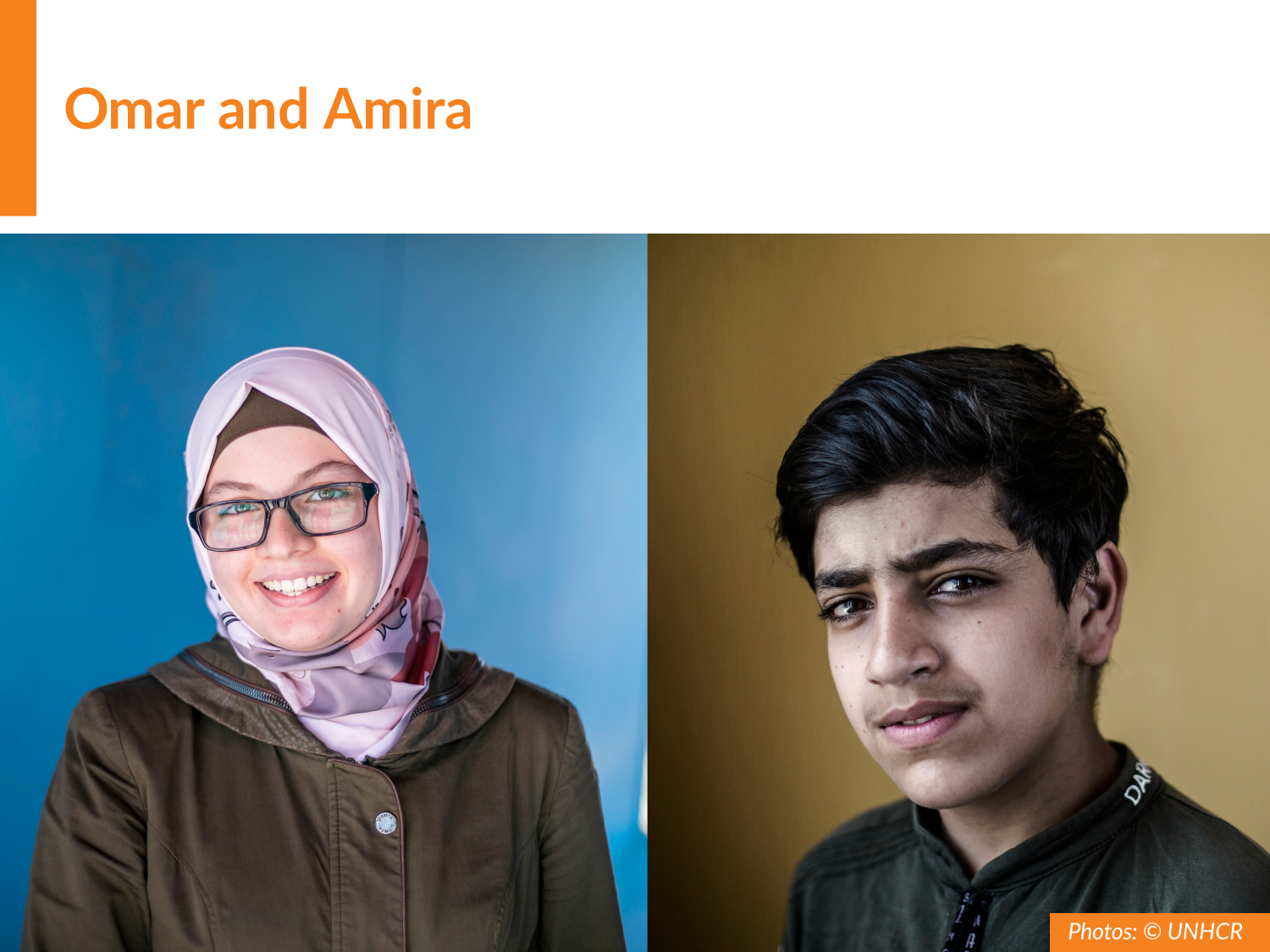

# Omar and Amira

Photos: © UNHCR